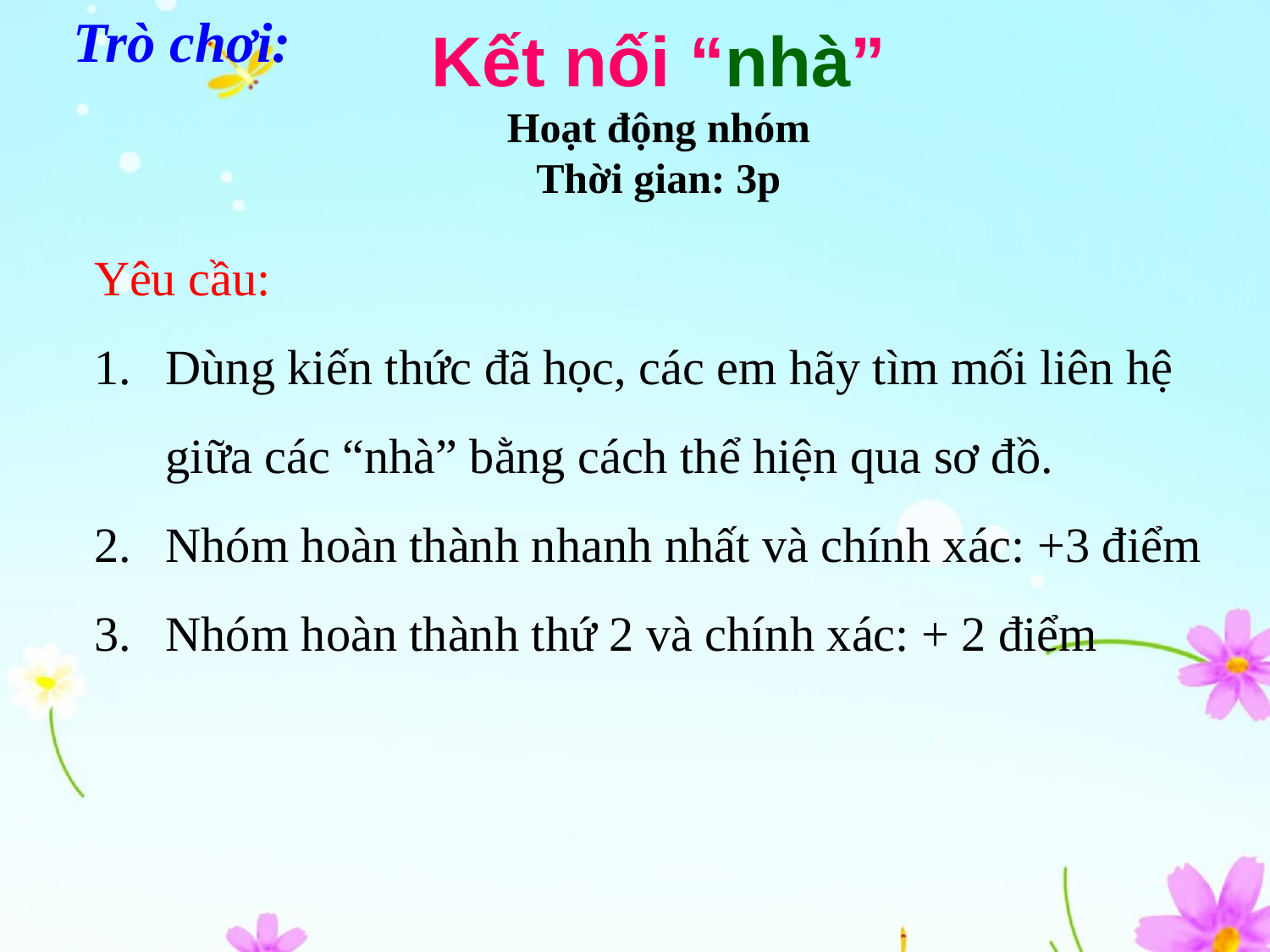

Trò chơi:
Kết nối “nhà”
Hoạt động nhóm
Thời gian: 3p
Yêu cầu:
Dùng kiến thức đã học, các em hãy tìm mối liên hệ giữa các “nhà” bằng cách thể hiện qua sơ đồ.
Nhóm hoàn thành nhanh nhất và chính xác: +3 điểm
Nhóm hoàn thành thứ 2 và chính xác: + 2 điểm